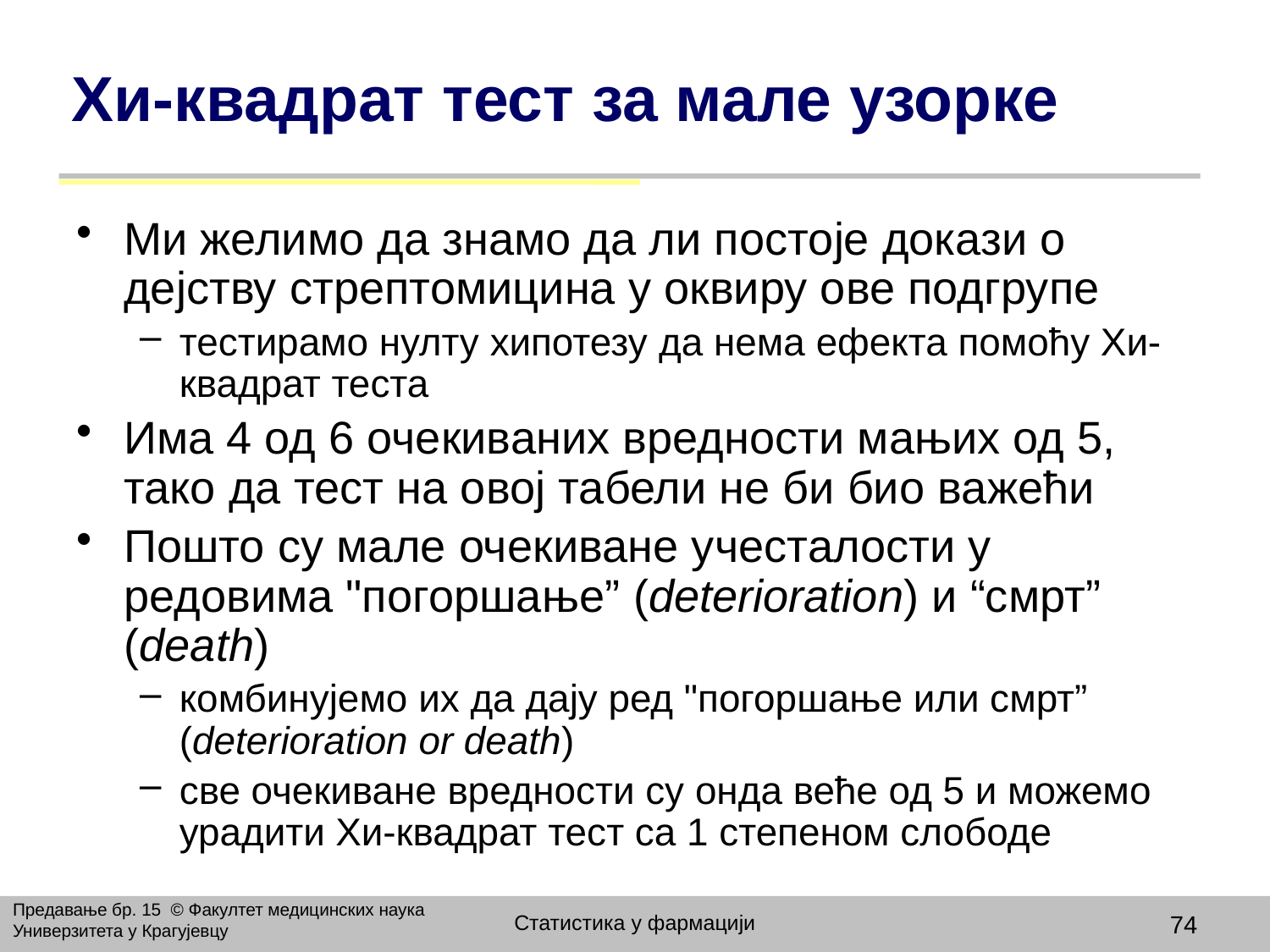

# Хи-квадрат тест за мале узорке
Ми желимо да знамо да ли постоје докази о дејству стрептомицина у оквиру ове подгрупе
тестирамо нулту хипотезу да нема ефекта помоћу Хи-квадрат теста
Има 4 од 6 очекиваних вредности мањих од 5, тако да тест на овој табели не би био важећи
Пошто су мале очекиване учесталости у редовима "погоршање” (deterioration) и “смрт” (death)
комбинујемо их да дају ред "погоршање или смрт” (deterioration or death)
све очекиване вредности су онда веће од 5 и можемо урадити Хи-квадрат тест са 1 степеном слободе
Предавање бр. 15  © Факултет медицинских наука Универзитета у Крагујевцу
Статистика у фармацији
74